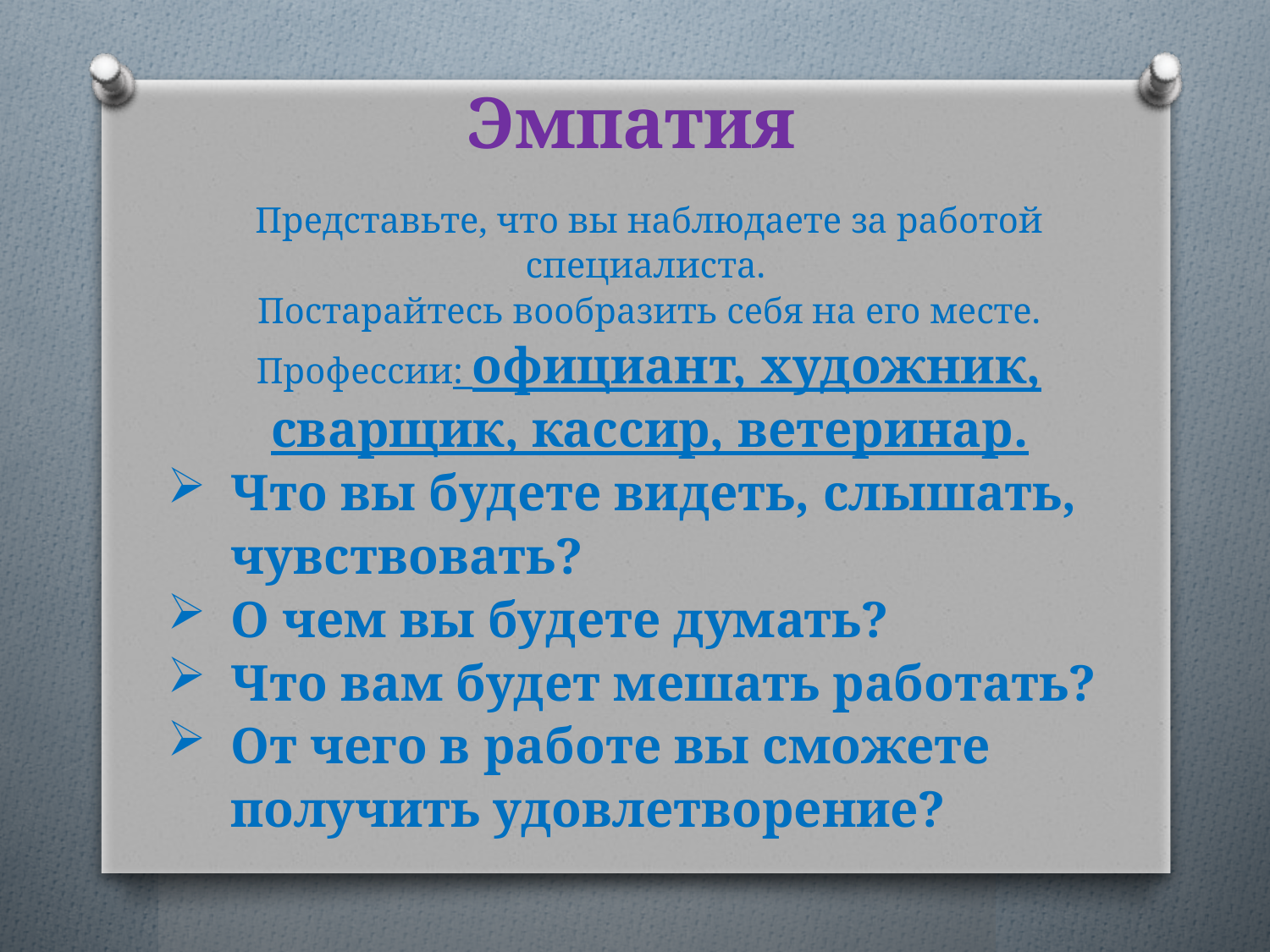

Эмпатия
Представьте, что вы наблюдаете за работой специалис­та.
Постарайтесь вообразить себя на его месте.
Профессии: официант, художник, сварщик, кассир, ветеринар.
Что вы будете видеть, слы­шать, чувствовать?
О чем вы будете думать?
Что вам будет мешать рабо­тать?
От чего в работе вы сможе­те получить удовлетворение?